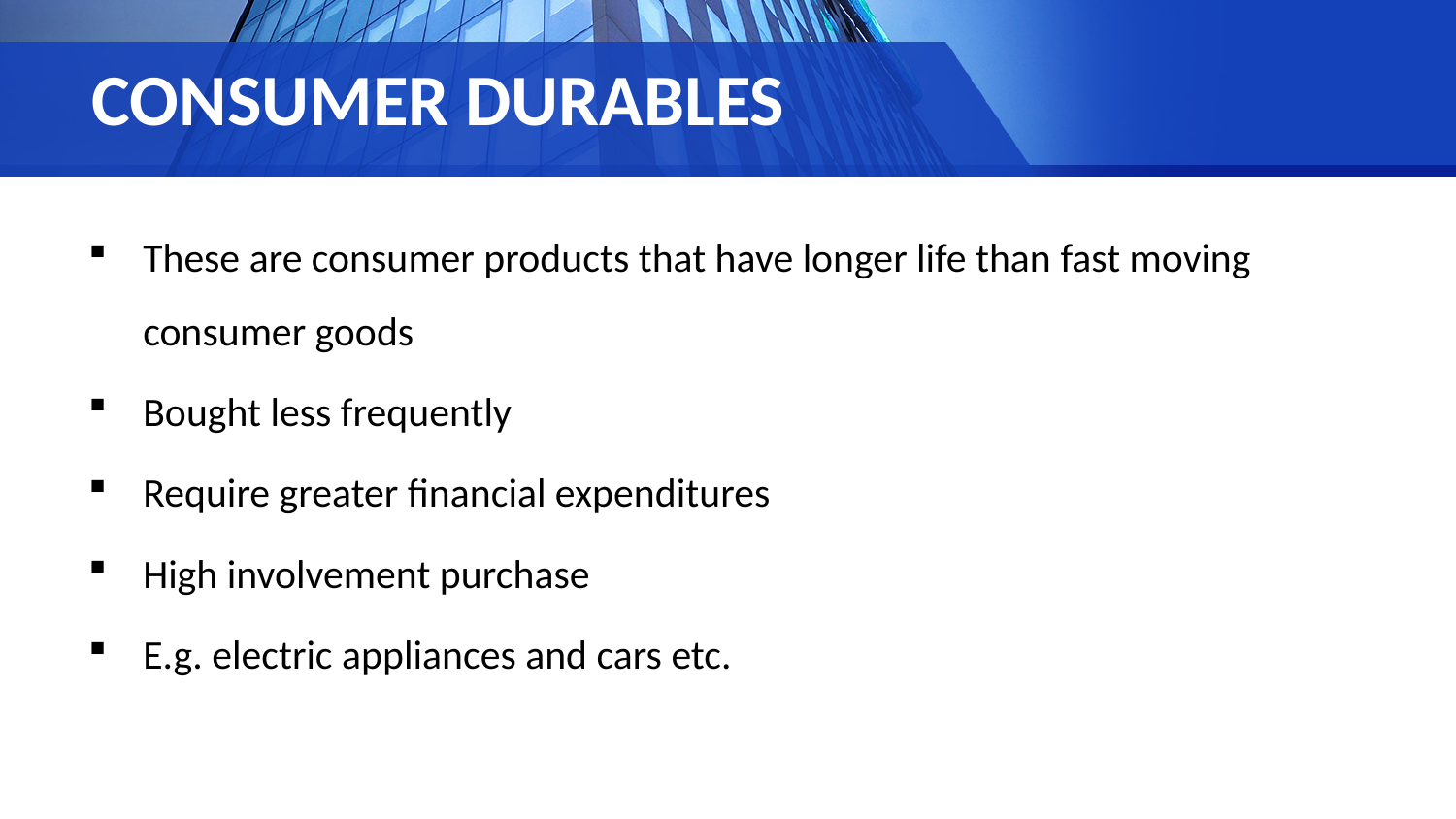

# CONSUMER DURABLES
These are consumer products that have longer life than fast moving consumer goods
Bought less frequently
Require greater financial expenditures
High involvement purchase
E.g. electric appliances and cars etc.